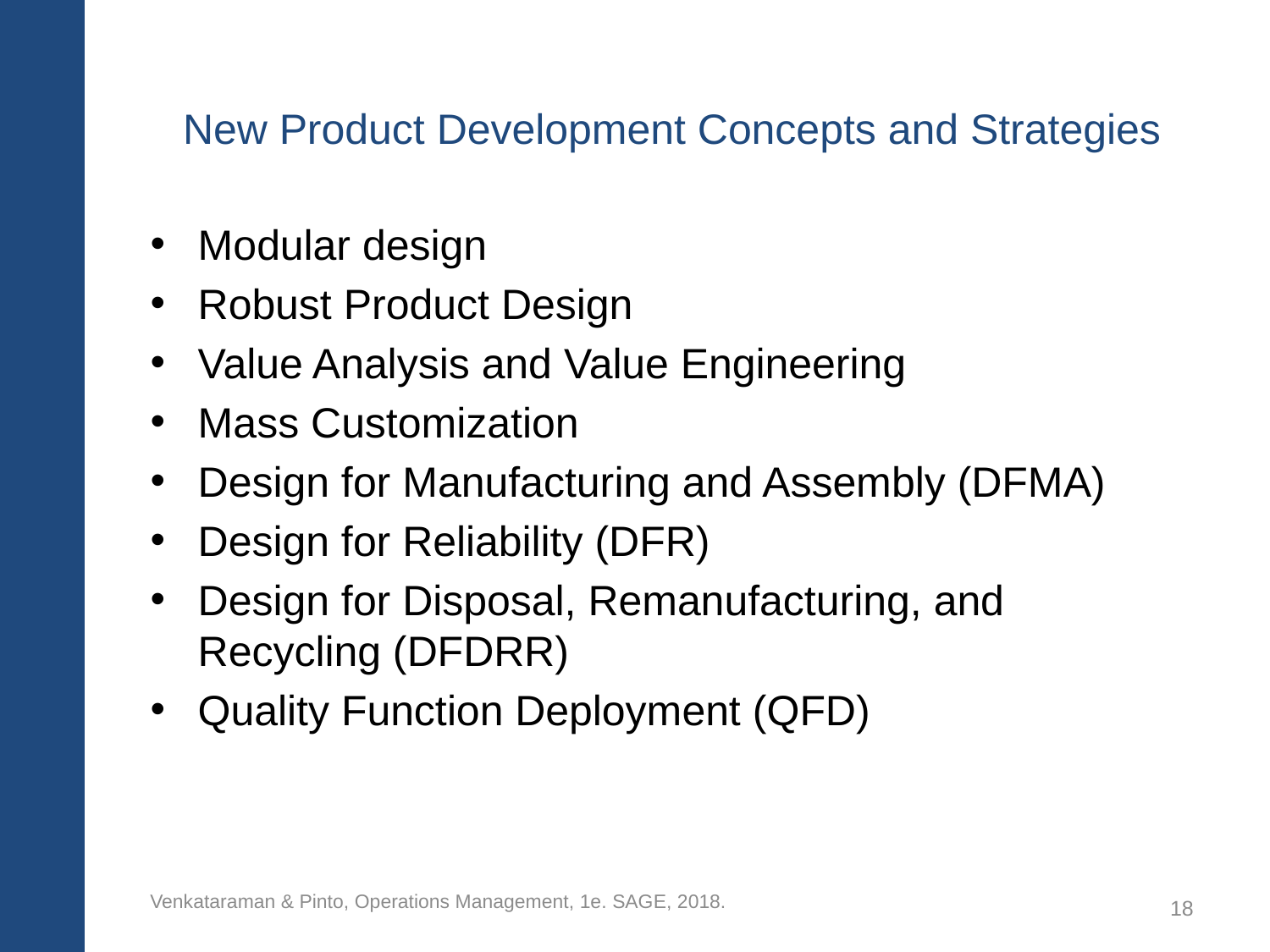

# New Product Development Concepts and Strategies
Modular design
Robust Product Design
Value Analysis and Value Engineering
Mass Customization
Design for Manufacturing and Assembly (DFMA)
Design for Reliability (DFR)
Design for Disposal, Remanufacturing, and Recycling (DFDRR)
Quality Function Deployment (QFD)
Venkataraman & Pinto, Operations Management, 1e. SAGE, 2018.
18